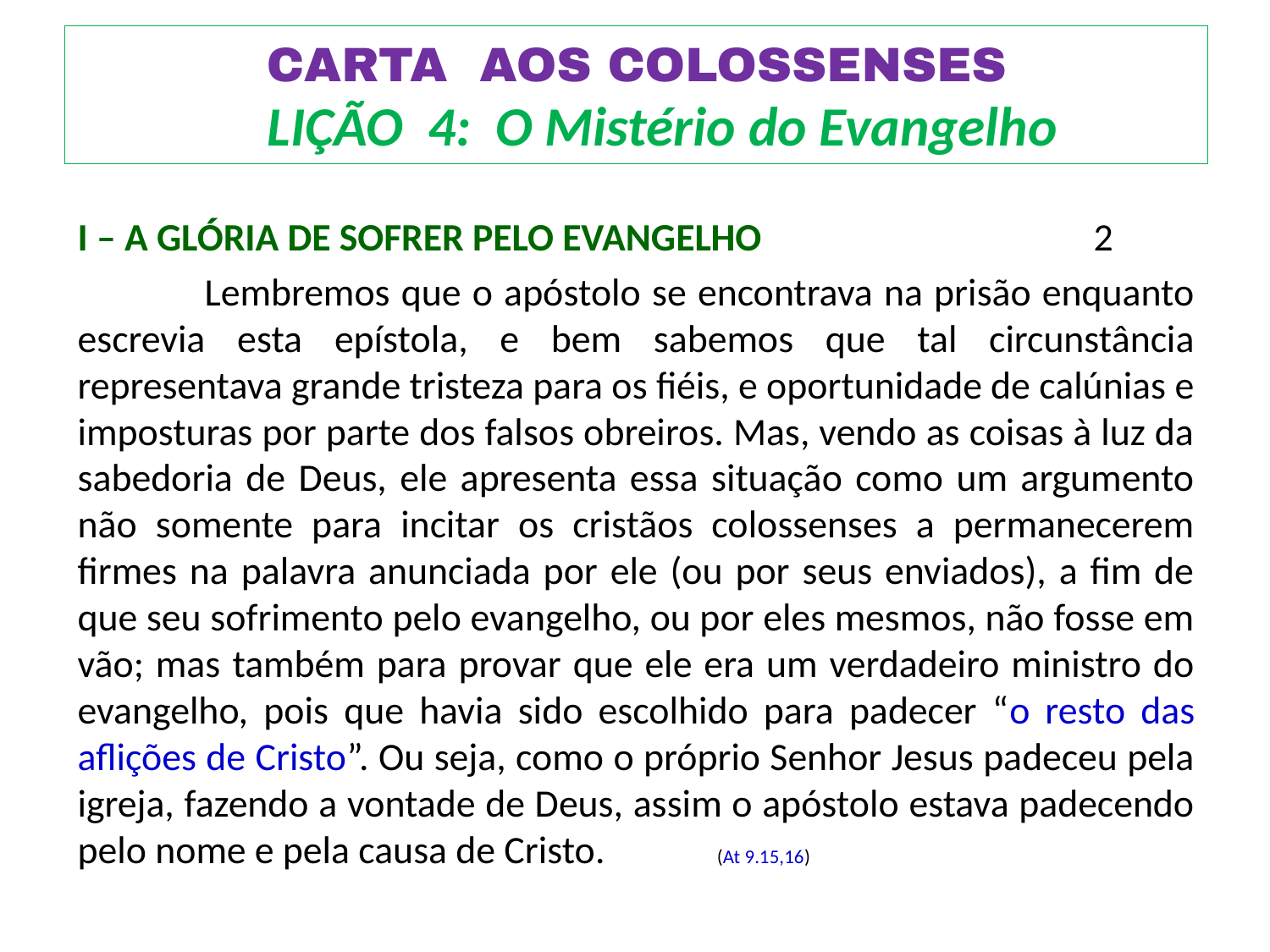

# CARTA  AOS COLOSSENSES LIÇÃO  4:  O Mistério do Evangelho
I – A GLÓRIA DE SOFRER PELO EVANGELHO			2
	Lembremos que o apóstolo se encontrava na prisão enquanto escrevia esta epístola, e bem sabemos que tal circunstância representava grande tristeza para os fiéis, e oportunidade de calúnias e imposturas por parte dos falsos obreiros. Mas, vendo as coisas à luz da sabedoria de Deus, ele apresenta essa situação como um argumento não somente para incitar os cristãos colossenses a permanecerem firmes na palavra anunciada por ele (ou por seus enviados), a fim de que seu sofrimento pelo evangelho, ou por eles mesmos, não fosse em vão; mas também para provar que ele era um verdadeiro ministro do evangelho, pois que havia sido escolhido para padecer “o resto das aflições de Cristo”. Ou seja, como o próprio Senhor Jesus padeceu pela igreja, fazendo a vontade de Deus, assim o apóstolo estava padecendo pelo nome e pela causa de Cristo.	 (At 9.15,16)